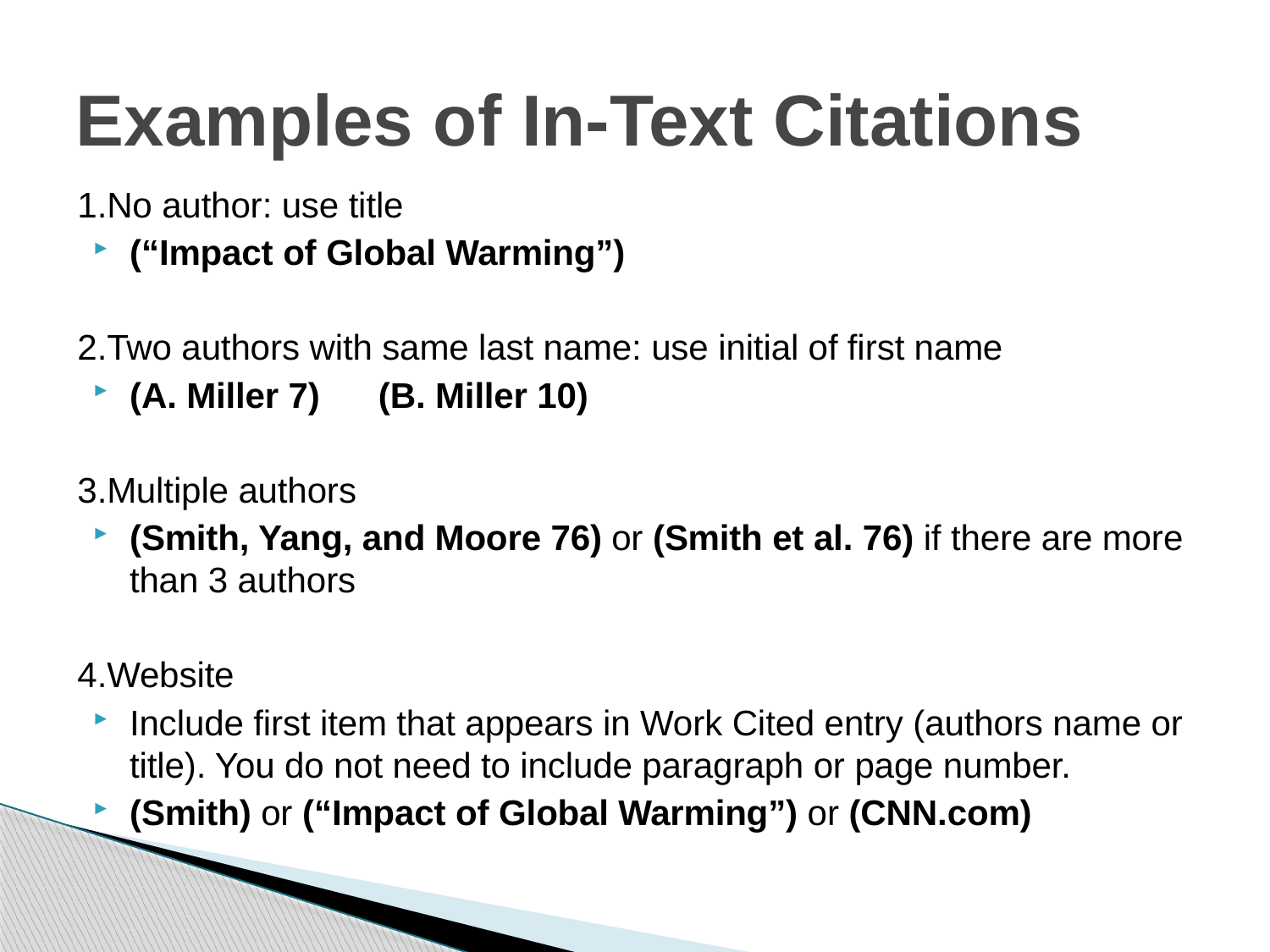

# Examples of In-Text Citations
1.No author: use title
(“Impact of Global Warming”)

2.Two authors with same last name: use initial of first name
(A. Miller 7)      (B. Miller 10)

3.Multiple authors
(Smith, Yang, and Moore 76) or (Smith et al. 76) if there are more than 3 authors

4.Website
Include first item that appears in Work Cited entry (authors name or title). You do not need to include paragraph or page number.
(Smith) or (“Impact of Global Warming”) or (CNN.com)